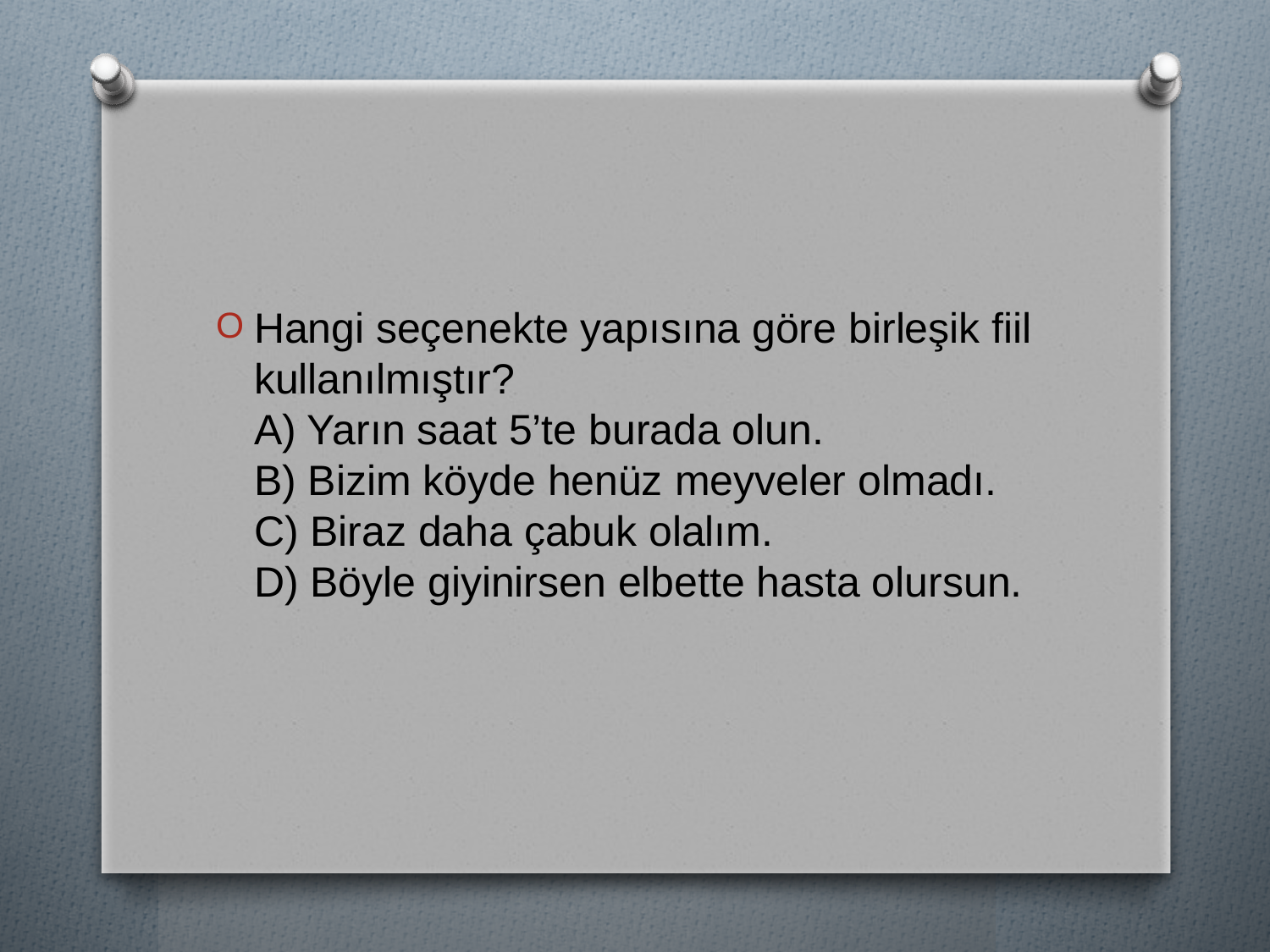

#
Hangi seçenekte yapısına göre birleşik fiil kullanılmıştır?
A) Yarın saat 5’te burada olun.
B) Bizim köyde henüz meyveler olmadı.
C) Biraz daha çabuk olalım.
D) Böyle giyinirsen elbette hasta olursun.